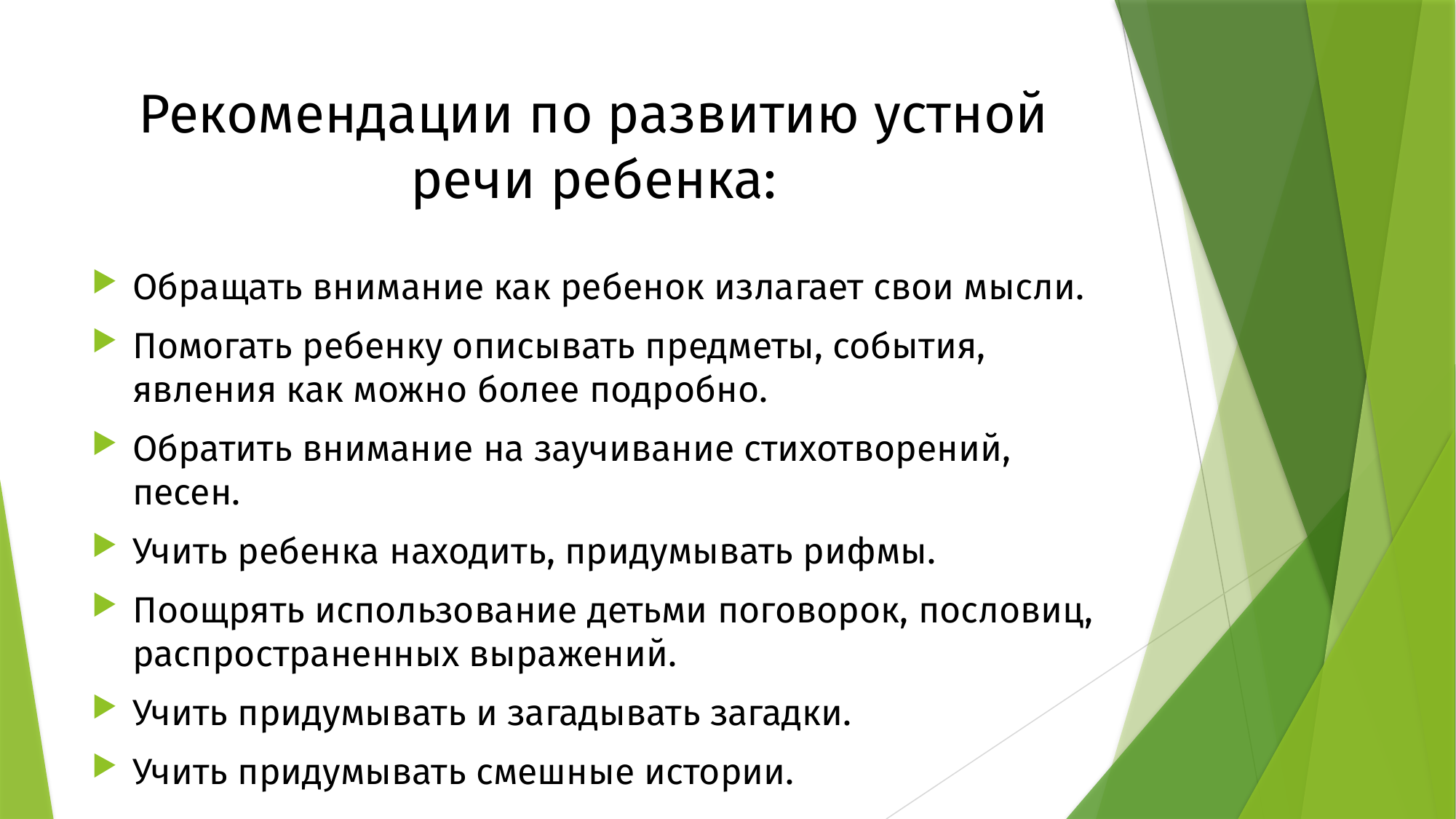

# Рекомендации по развитию устной речи ребенка:
Обращать внимание как ребенок излагает свои мысли.
Помогать ребенку описывать предметы, события, явления как можно более подробно.
Обратить внимание на заучивание стихотворений, песен.
Учить ребенка находить, придумывать рифмы.
Поощрять использование детьми поговорок, пословиц, распространенных выражений.
Учить придумывать и загадывать загадки.
Учить придумывать смешные истории.